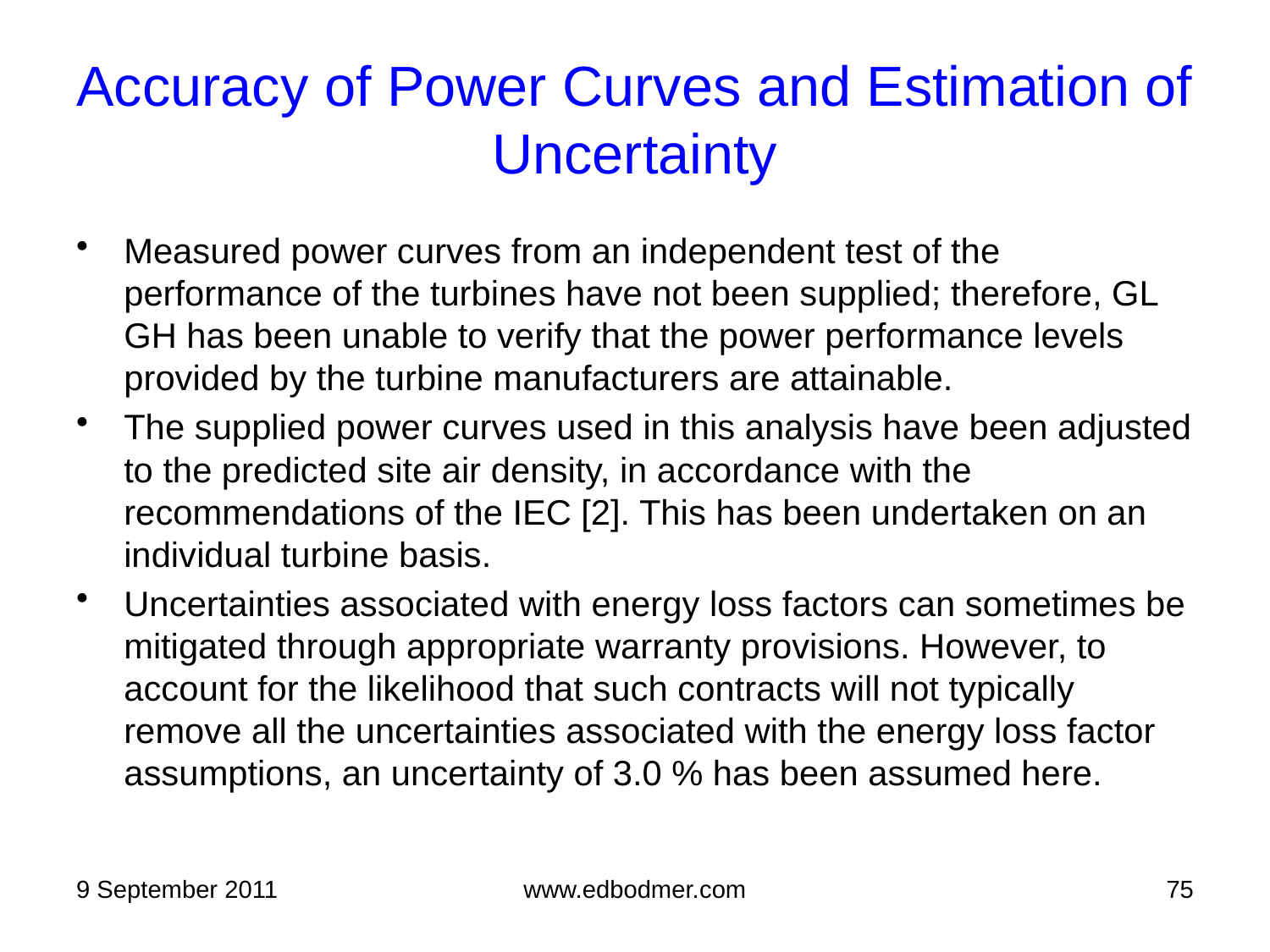

# Accuracy of Power Curves and Estimation of Uncertainty
Measured power curves from an independent test of the performance of the turbines have not been supplied; therefore, GL GH has been unable to verify that the power performance levels provided by the turbine manufacturers are attainable.
The supplied power curves used in this analysis have been adjusted to the predicted site air density, in accordance with the recommendations of the IEC [2]. This has been undertaken on an individual turbine basis.
Uncertainties associated with energy loss factors can sometimes be mitigated through appropriate warranty provisions. However, to account for the likelihood that such contracts will not typically remove all the uncertainties associated with the energy loss factor assumptions, an uncertainty of 3.0 % has been assumed here.
9 September 2011
www.edbodmer.com
75